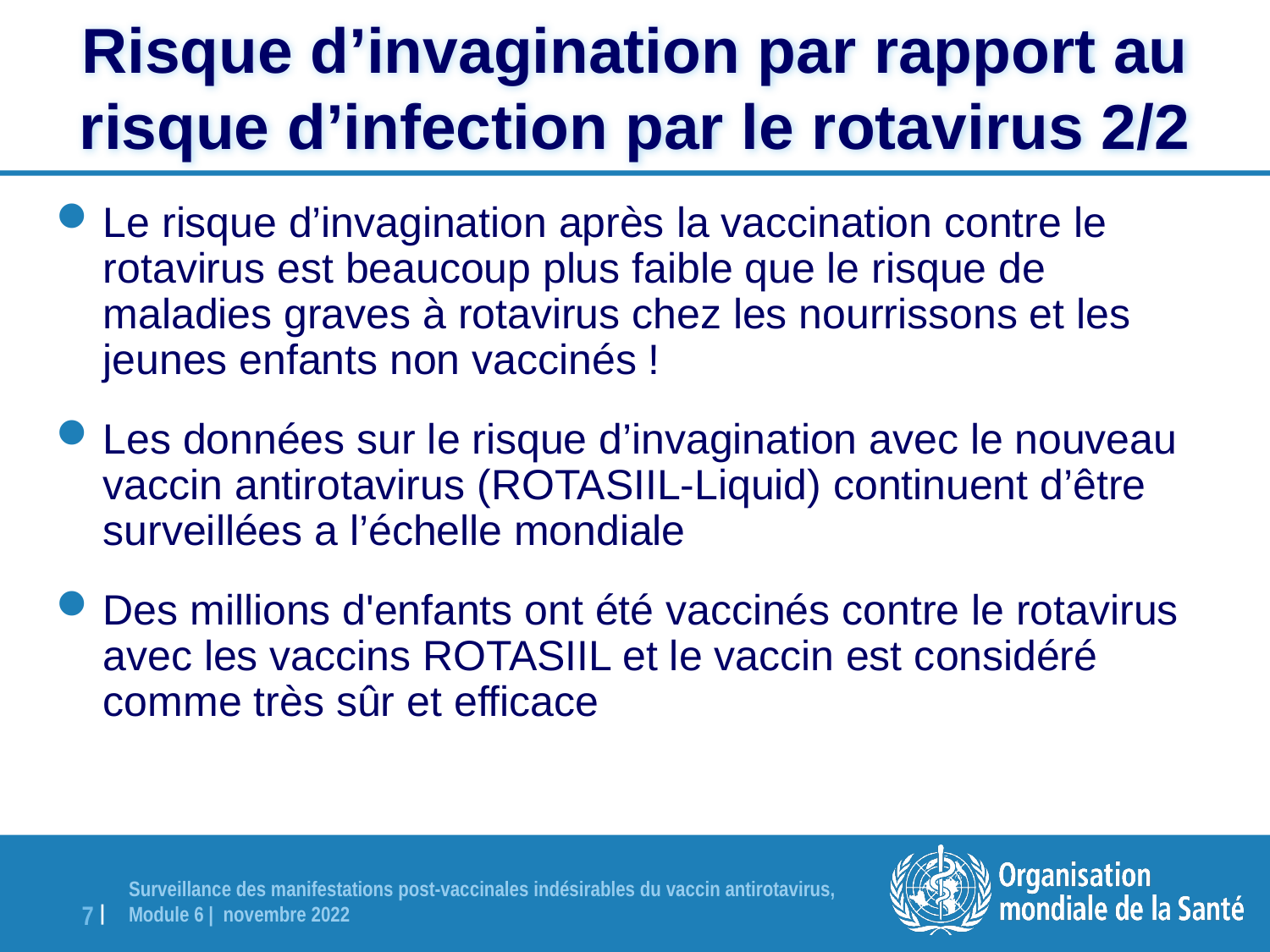

Risque d’invagination par rapport au risque d’infection par le rotavirus 2/2
Le risque d’invagination après la vaccination contre le rotavirus est beaucoup plus faible que le risque de maladies graves à rotavirus chez les nourrissons et les jeunes enfants non vaccinés !
Les données sur le risque d’invagination avec le nouveau vaccin antirotavirus (ROTASIIL-Liquid) continuent d’être surveillées a l’échelle mondiale
Des millions d'enfants ont été vaccinés contre le rotavirus avec les vaccins ROTASIIL et le vaccin est considéré comme très sûr et efficace